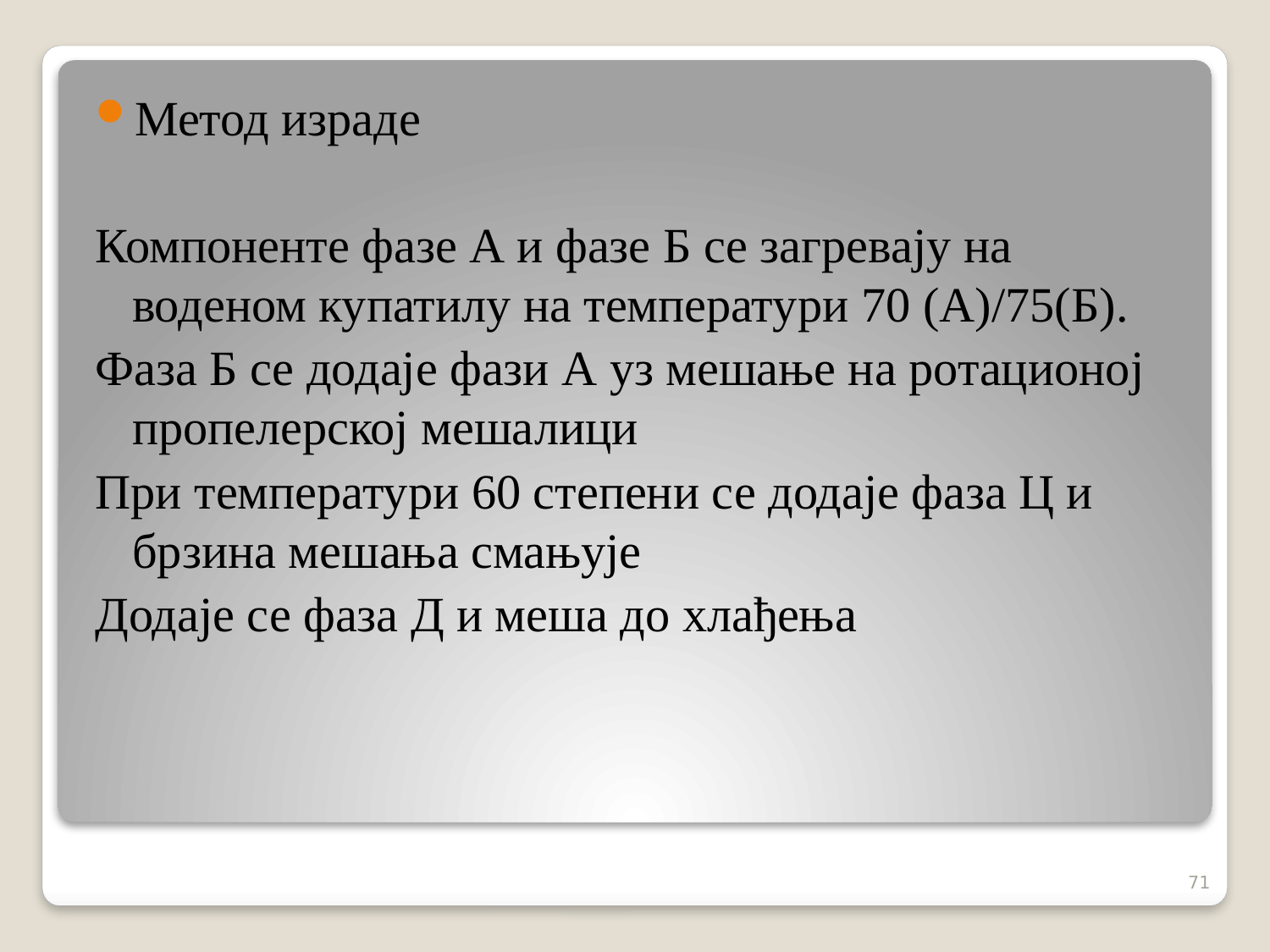

Метод израде

Компоненте фазе А и фазе Б се загревају на воденом купатилу на температури 70 (А)/75(Б).
Фаза Б се додаје фази А уз мешање на ротационој пропелерској мешалици
При температури 60 степени се додаје фаза Ц и брзина мешања смањује
Додаје се фаза Д и меша до хлађења
71